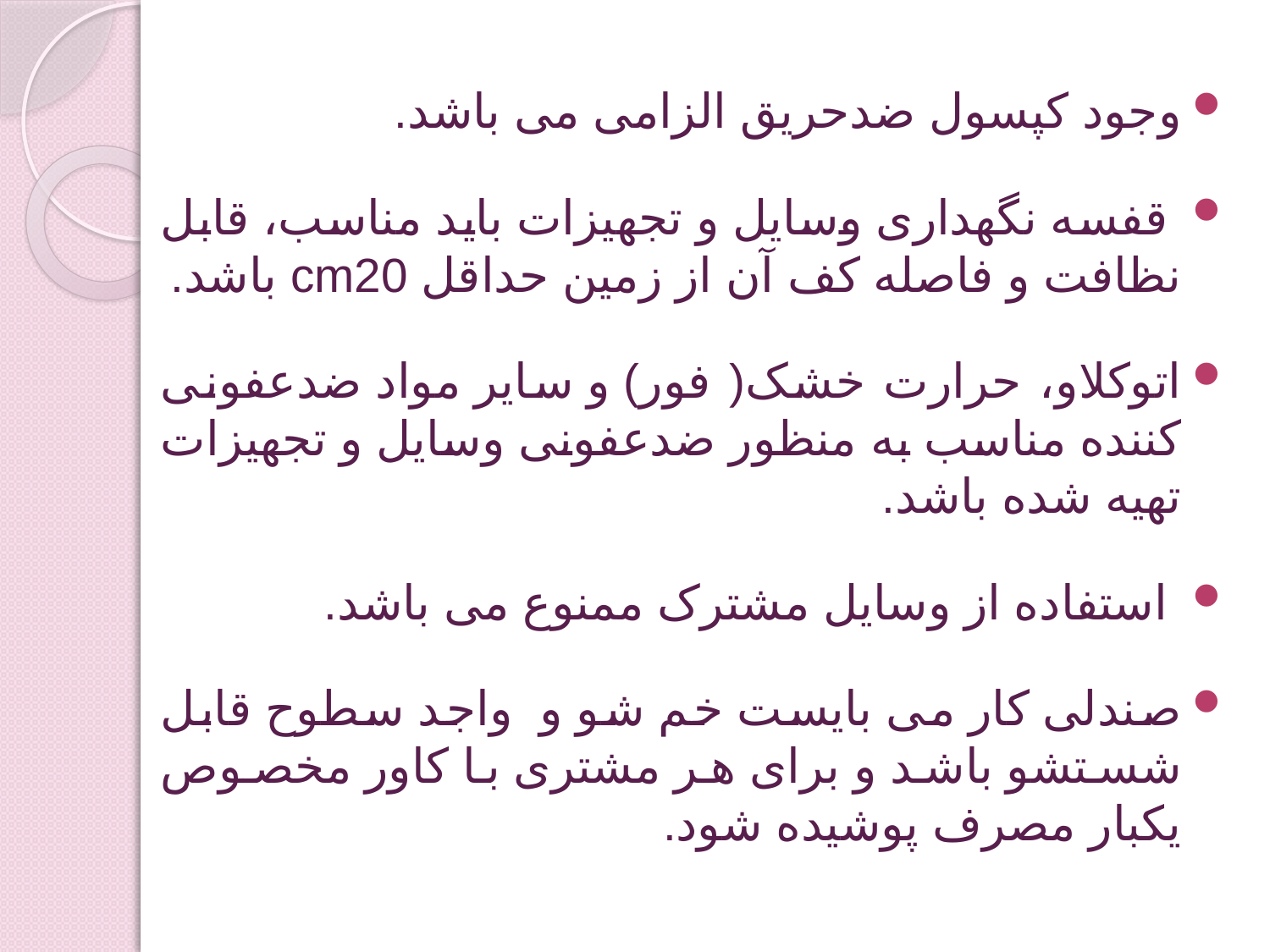

وجود کپسول ضدحریق الزامی می باشد.

 قفسه نگهداری وسایل و تجهیزات باید مناسب، قابل نظافت و فاصله کف آن از زمین حداقل cm20 باشد.

اتوکلاو، حرارت خشک( فور) و سایر مواد ضدعفونی کننده مناسب به منظور ضدعفونی وسایل و تجهیزات تهیه شده باشد.

 استفاده از وسایل مشترک ممنوع می باشد.

صندلی کار می بایست خم شو و  واجد سطوح قابل شستشو باشد و برای هر مشتری با کاور مخصوص یکبار مصرف پوشیده شود.